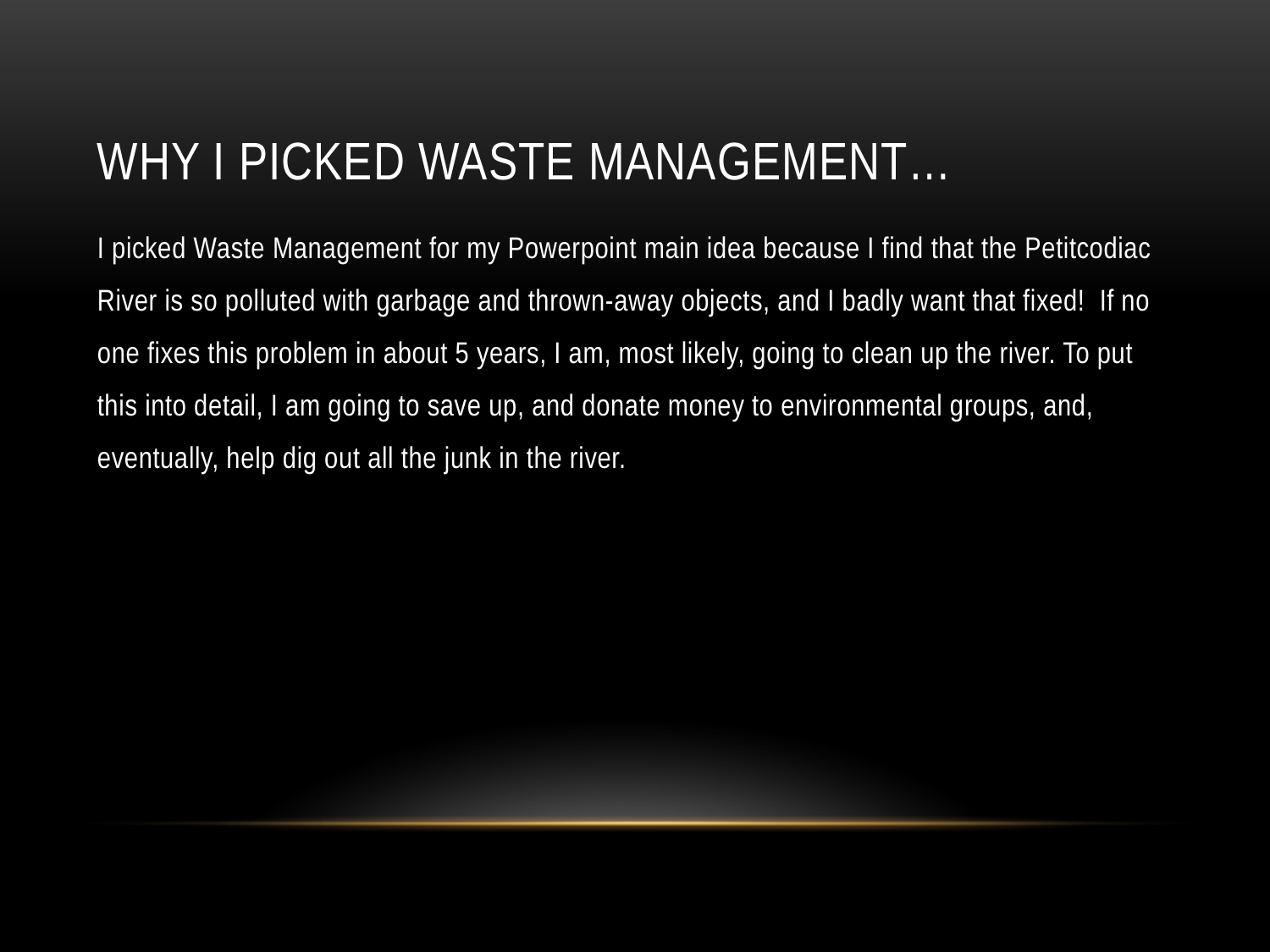

# Why I picked Waste Management…
I picked Waste Management for my Powerpoint main idea because I find that the Petitcodiac
River is so polluted with garbage and thrown-away objects, and I badly want that fixed!  If no
one fixes this problem in about 5 years, I am, most likely, going to clean up the river. To put
this into detail, I am going to save up, and donate money to environmental groups, and,
eventually, help dig out all the junk in the river.